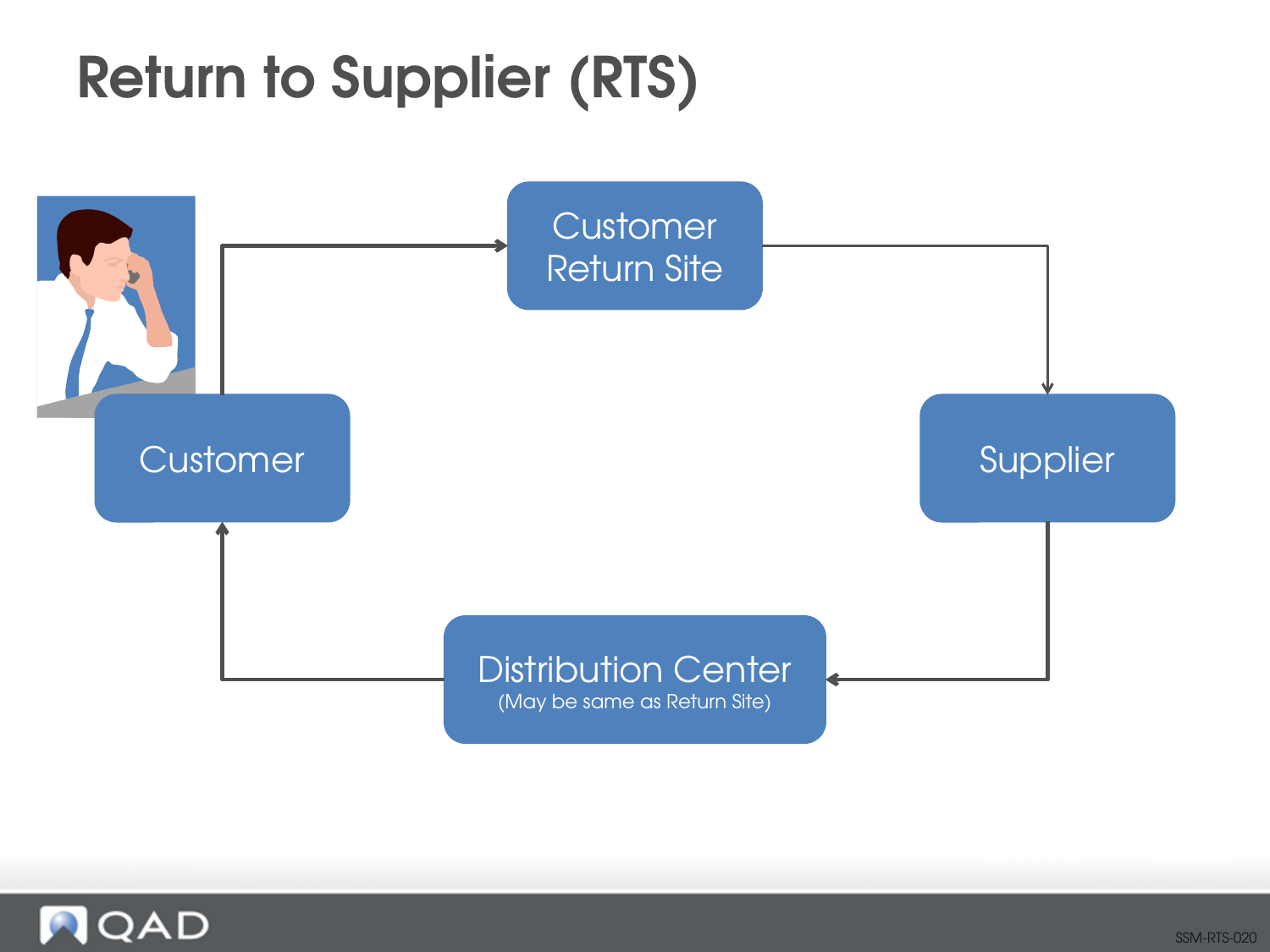

# Return to Supplier (RTS)
Customer
Return Site

Customer
Supplier
Distribution Center
(May be same as Return Site)
SSM-RTS-020